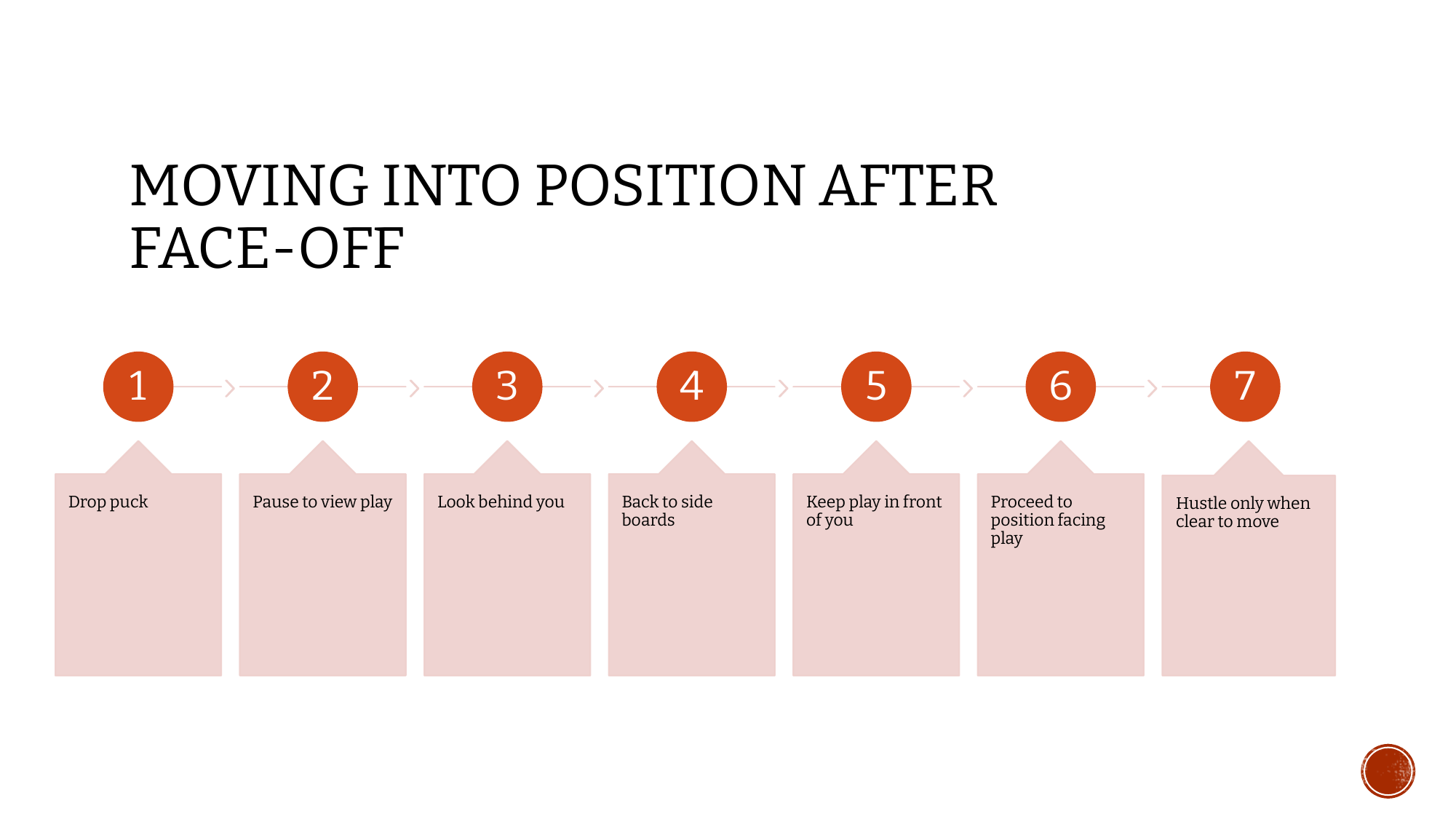

# Moving into Position After Face-Off
1
Drop puck
2
Pause to view play
3
Look behind you
4
Back to side boards
5
Keep play in front of you
6
Proceed to position facing play
7
Hustle only when clear to move